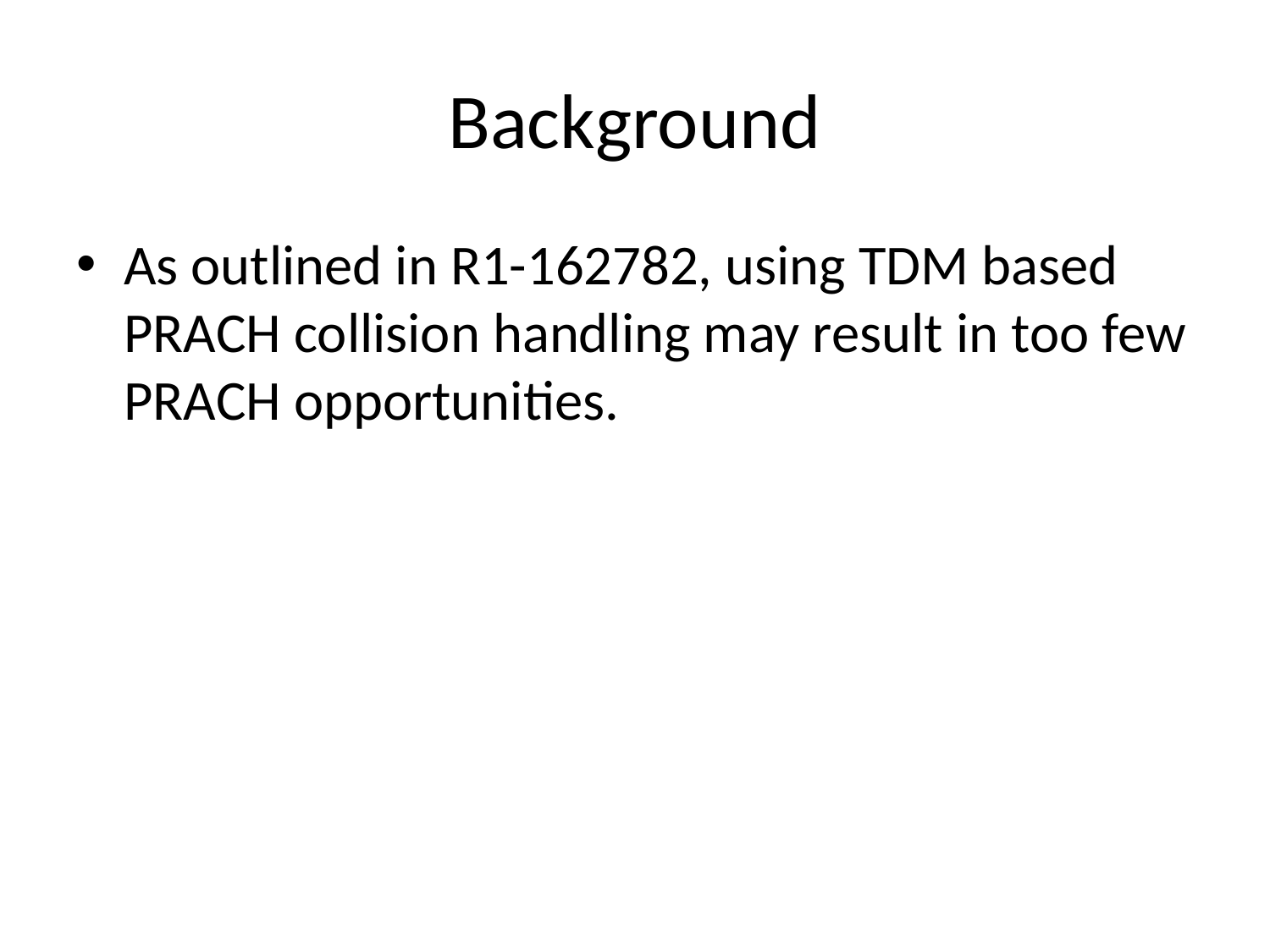

# Background
As outlined in R1-162782, using TDM based PRACH collision handling may result in too few PRACH opportunities.